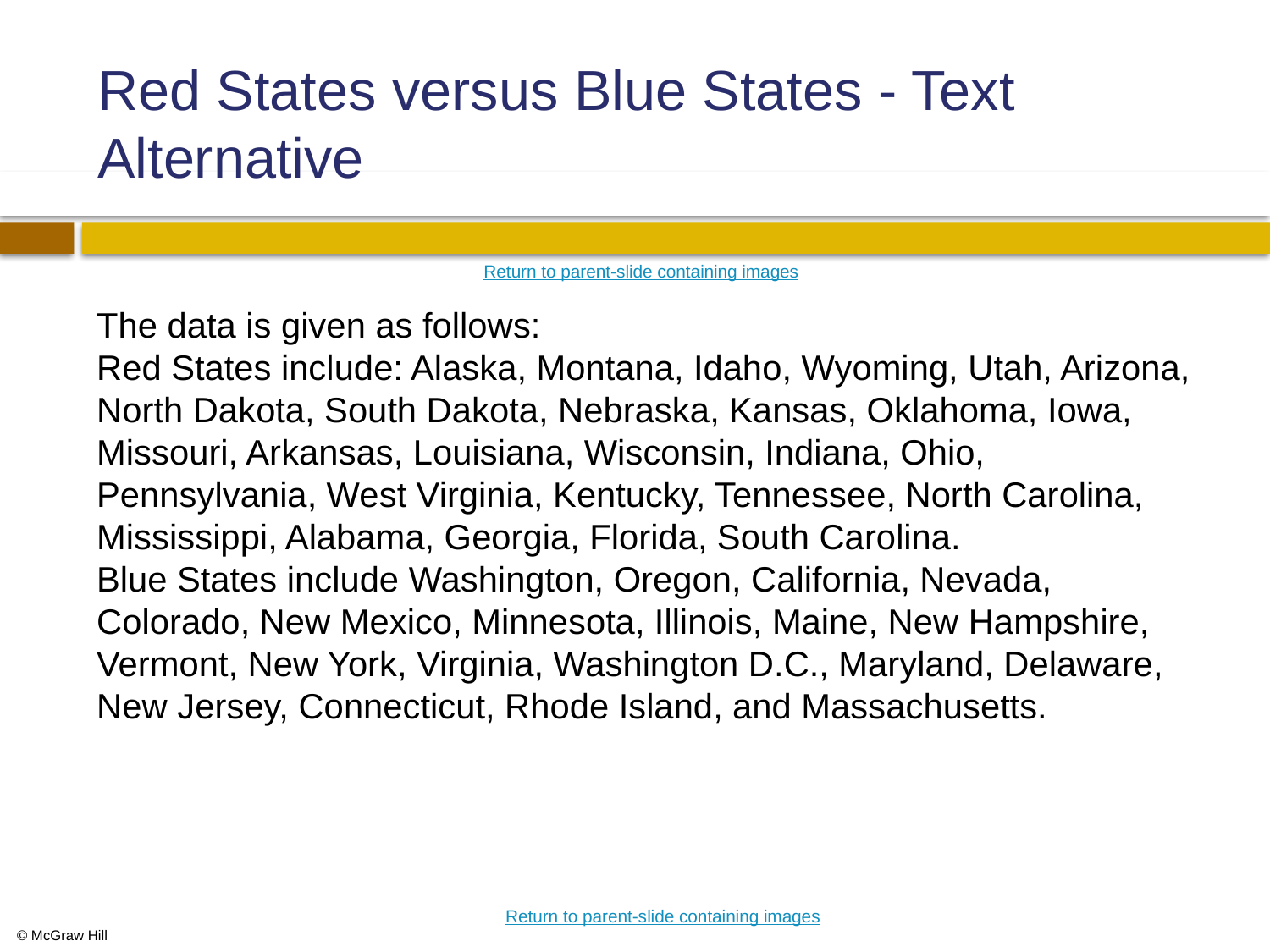

# Red States versus Blue States - Text Alternative
Return to parent-slide containing images
The data is given as follows:
Red States include: Alaska, Montana, Idaho, Wyoming, Utah, Arizona, North Dakota, South Dakota, Nebraska, Kansas, Oklahoma, Iowa, Missouri, Arkansas, Louisiana, Wisconsin, Indiana, Ohio, Pennsylvania, West Virginia, Kentucky, Tennessee, North Carolina, Mississippi, Alabama, Georgia, Florida, South Carolina.
Blue States include Washington, Oregon, California, Nevada, Colorado, New Mexico, Minnesota, Illinois, Maine, New Hampshire, Vermont, New York, Virginia, Washington D.C., Maryland, Delaware, New Jersey, Connecticut, Rhode Island, and Massachusetts.
Return to parent-slide containing images